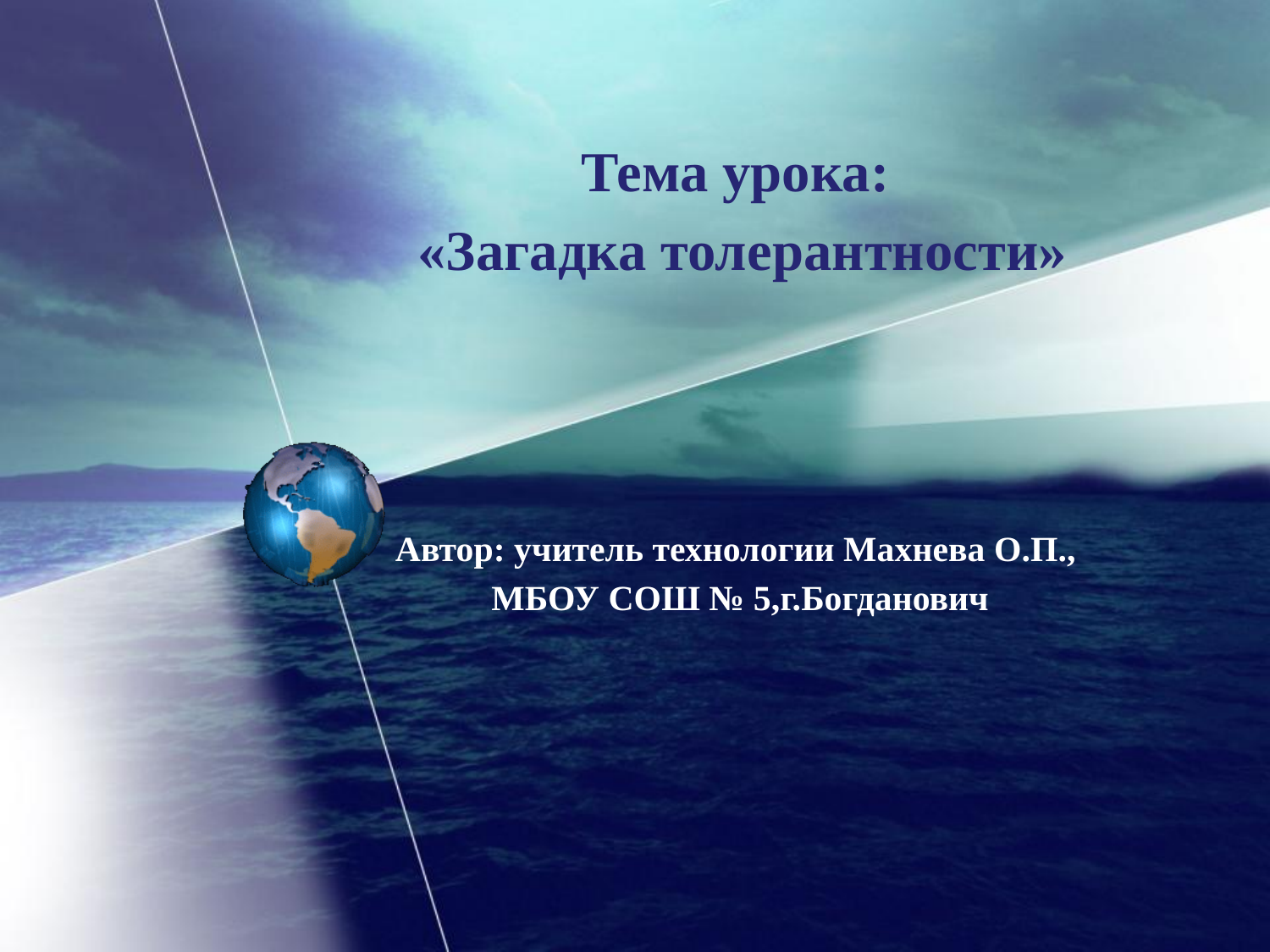

Тема урока:
 «Загадка толерантности»

Автор: учитель технологии Махнева О.П.,
 МБОУ СОШ № 5,г.Богданович
#